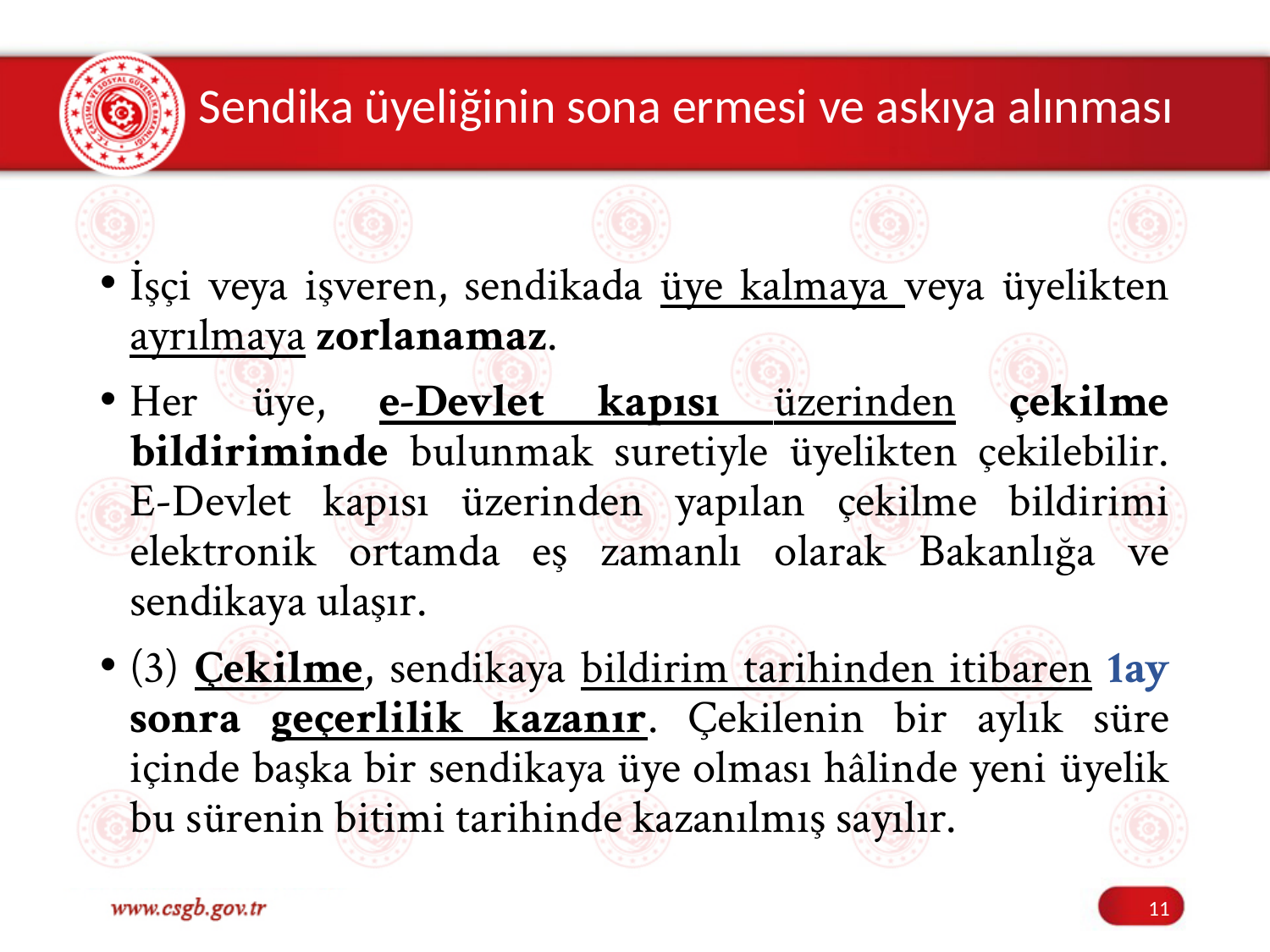

# Sendika üyeliğinin sona ermesi ve askıya alınması
İşçi veya işveren, sendikada üye kalmaya veya üyelikten ayrılmaya zorlanamaz.
Her üye, e-Devlet kapısı üzerinden çekilme bildiriminde bulunmak suretiyle üyelikten çekilebilir. E-Devlet kapısı üzerinden yapılan çekilme bildirimi elektronik ortamda eş zamanlı olarak Bakanlığa ve sendikaya ulaşır.
(3) Çekilme, sendikaya bildirim tarihinden itibaren 1ay sonra geçerlilik kazanır. Çekilenin bir aylık süre içinde başka bir sendikaya üye olması hâlinde yeni üyelik bu sürenin bitimi tarihinde kazanılmış sayılır.

11